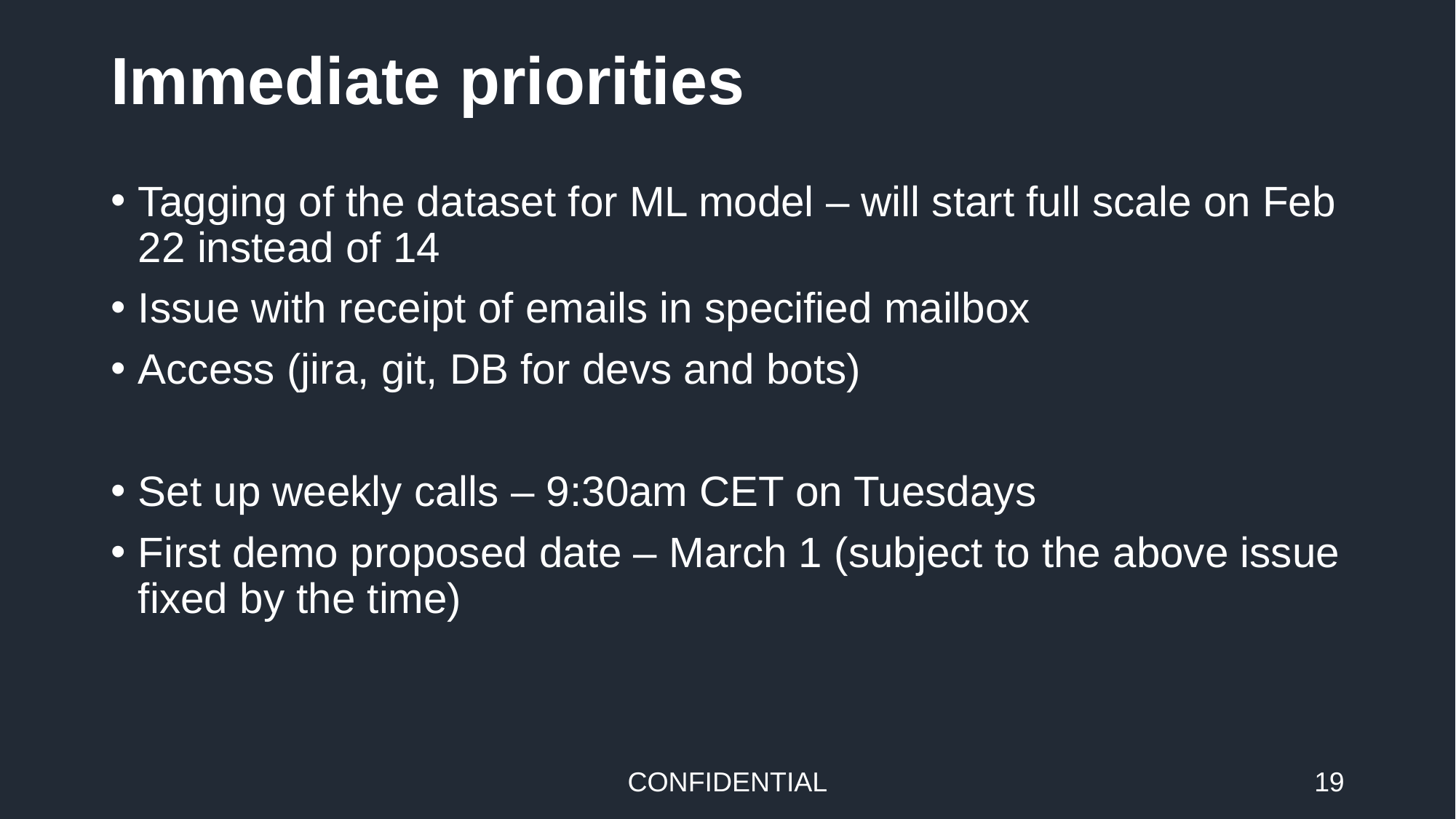

# Immediate priorities
Tagging of the dataset for ML model – will start full scale on Feb 22 instead of 14
Issue with receipt of emails in specified mailbox
Access (jira, git, DB for devs and bots)

Set up weekly calls – 9:30am CET on Tuesdays
First demo proposed date – March 1 (subject to the above issue fixed by the time)

CONFIDENTIAL
19